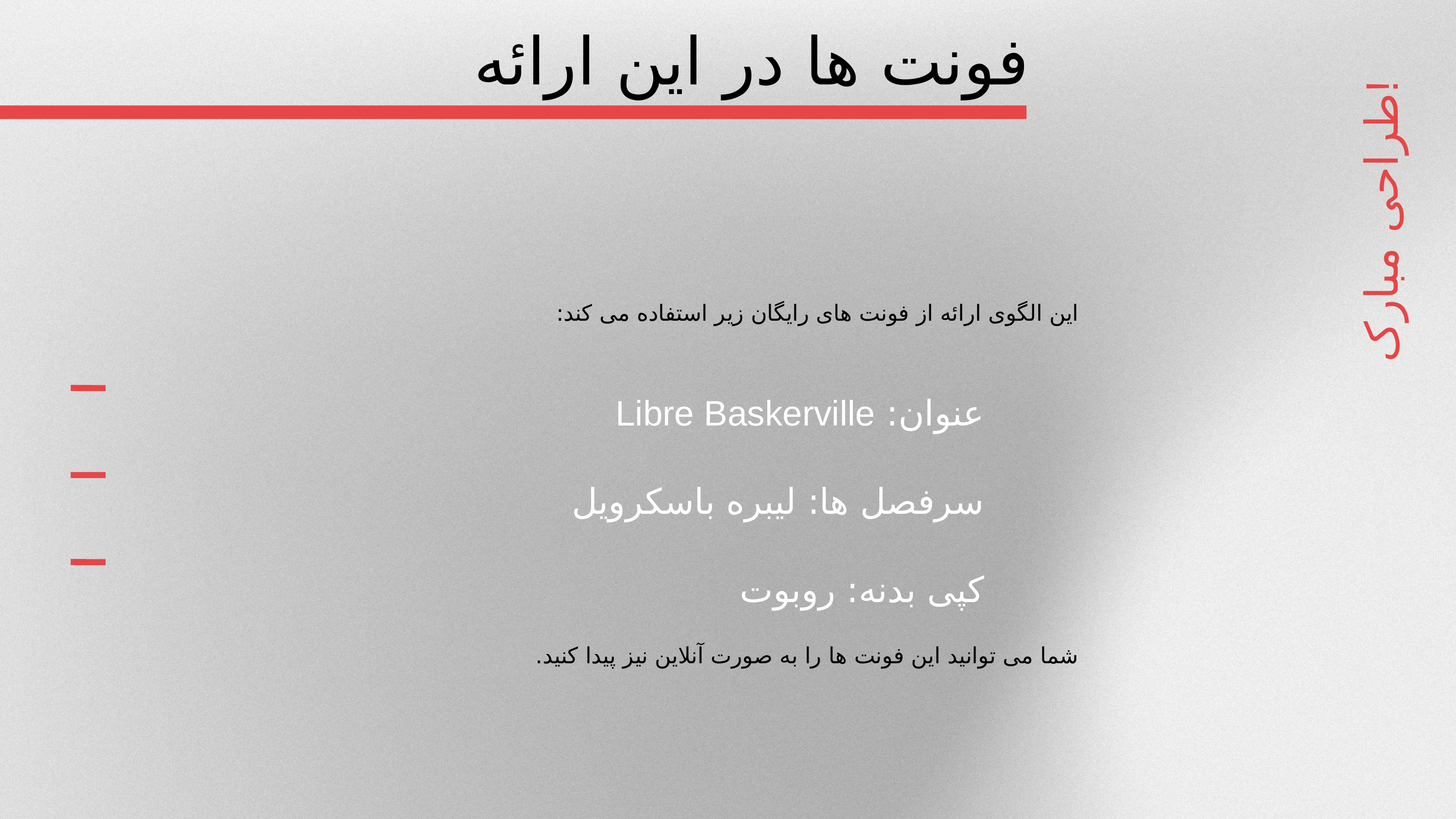

فونت ها در این ارائه

این الگوی ارائه از فونت های رایگان زیر استفاده می کند:
عنوان: Libre Baskerville
سرفصل ها: لیبره باسکرویل
کپی بدنه: روبوت

شما می توانید این فونت ها را به صورت آنلاین نیز پیدا کنید.
طراحی مبارک!